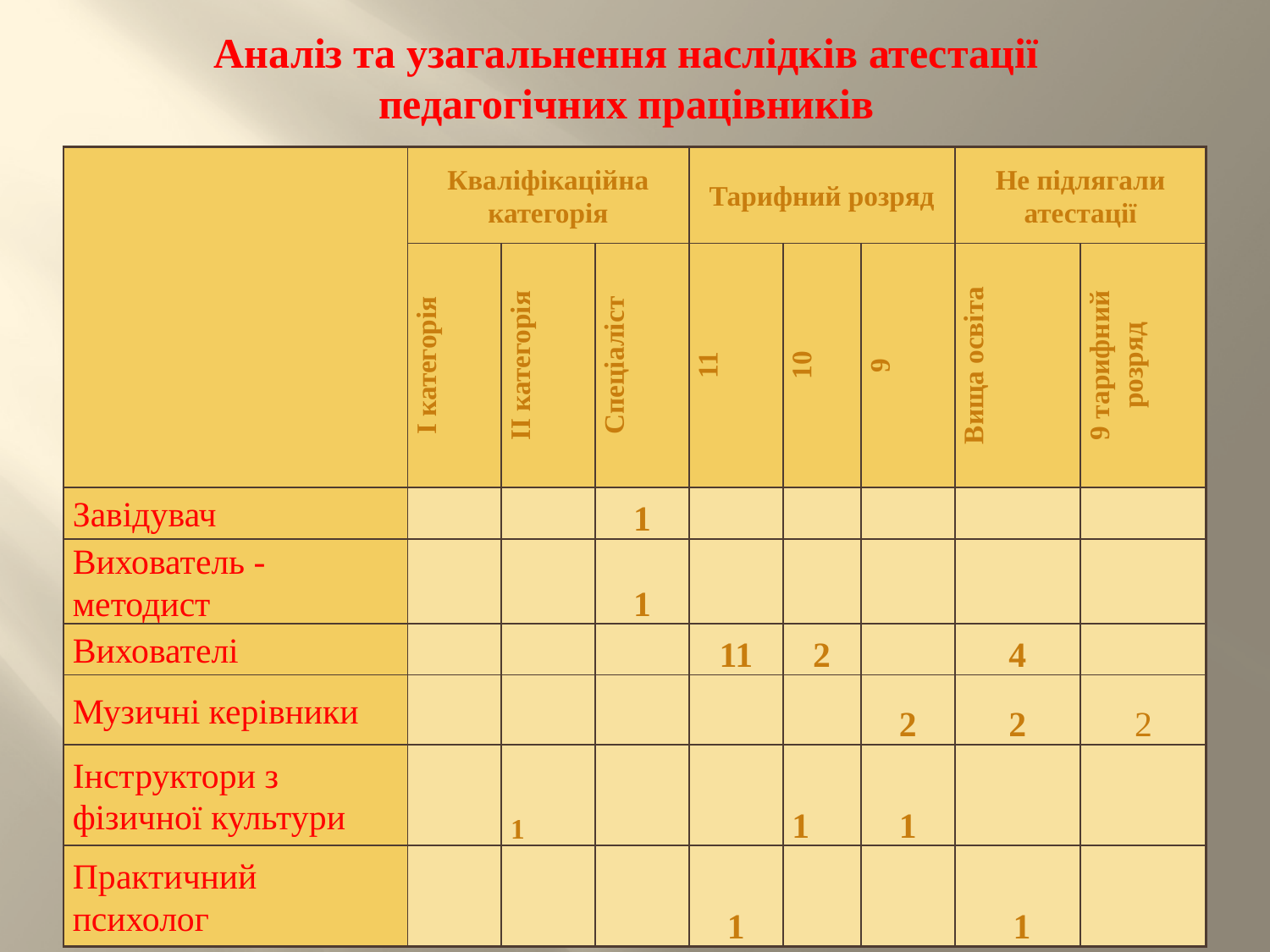

# Аналіз та узагальнення наслідків атестації педагогічних працівників
|  | Кваліфікаційна категорія |  |  | Тарифний розряд |  |  | Не підлягали атестації |  |
| --- | --- | --- | --- | --- | --- | --- | --- | --- |
|  | І категорія | ІІ категорія | Спеціаліст | 11 | 10 | 9 | Вища освіта | 9 тарифний розряд |
| Завідувач |  |  | 1 |  |  |  |  |  |
| Вихователь - методист |  |  | 1 |  |  |  |  |  |
| Вихователі |  |  |  | 11 | 2 |  | 4 |  |
| Музичні керівники |  |  |  |  |  | 2 | 2 | 2 |
| Інструктори з фізичної культури |  | 1 |  |  | 1 | 1 |  |  |
| Практичний психолог |  |  |  | 1 |  |  | 1 |  |